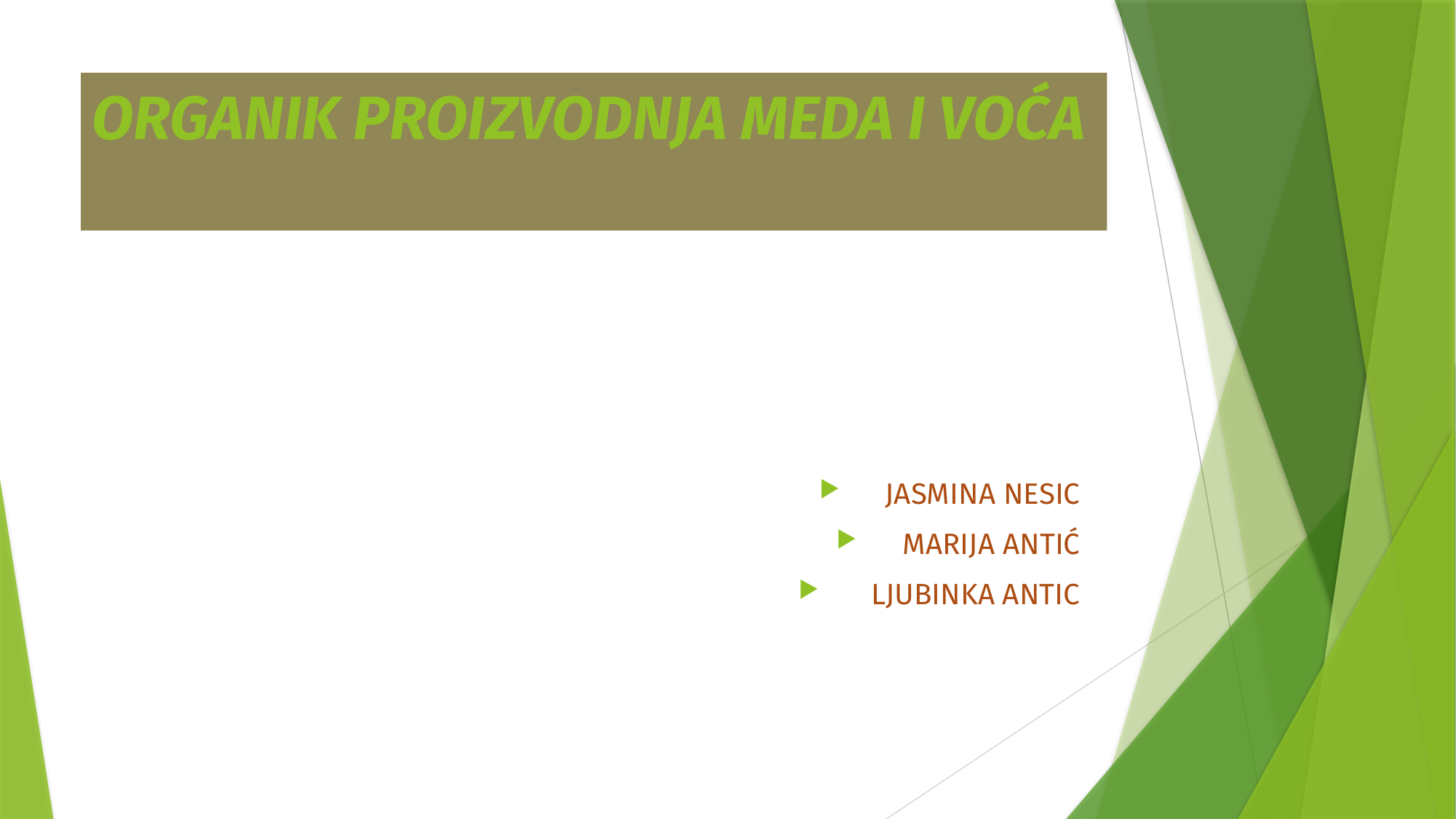

# ORGANIK PROIZVODNJA MEDA I VOĆA

JASMINA NESIC
MARIJA ANTIĆ
 LJUBINKA ANTIC